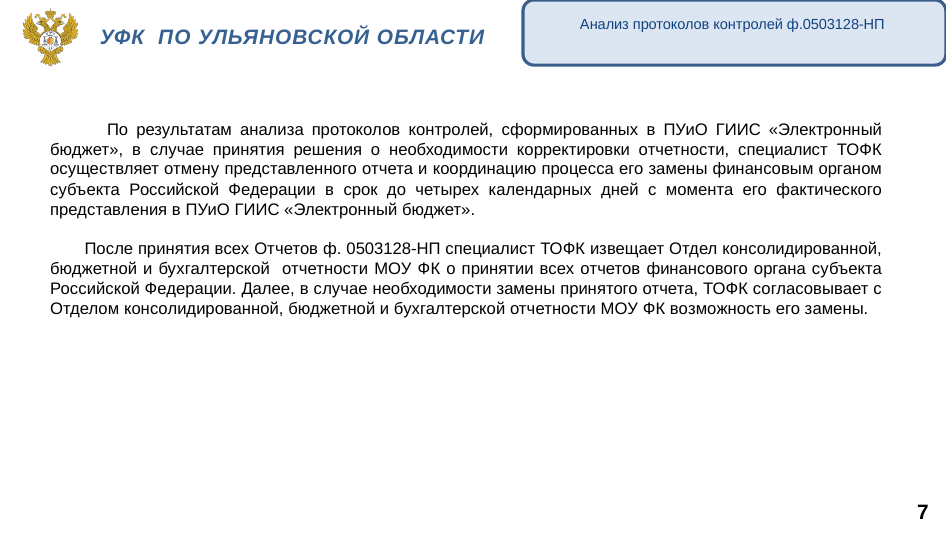

Анализ протоколов контролей ф.0503128-НП

Уфк  по ульяновской области

       По результатам анализа протоколов контролей, сформированных в ПУиО ГИИС «Электронный бюджет», в случае принятия решения о необходимости корректировки отчетности, специалист ТОФК осуществляет отмену представленного отчета и координацию процесса его замены финансовым органом субъекта Российской Федерации в срок до четырех календарных дней с момента его фактического представления в ПУиО ГИИС «Электронный бюджет».

       После принятия всех Отчетов ф. 0503128-НП специалист ТОФК извещает Отдел консолидированной, бюджетной и бухгалтерской  отчетности МОУ ФК о принятии всех отчетов финансового органа субъекта Российской Федерации. Далее, в случае необходимости замены принятого отчета, ТОФК согласовывает с Отделом консолидированной, бюджетной и бухгалтерской отчетности МОУ ФК возможность его замены.
7